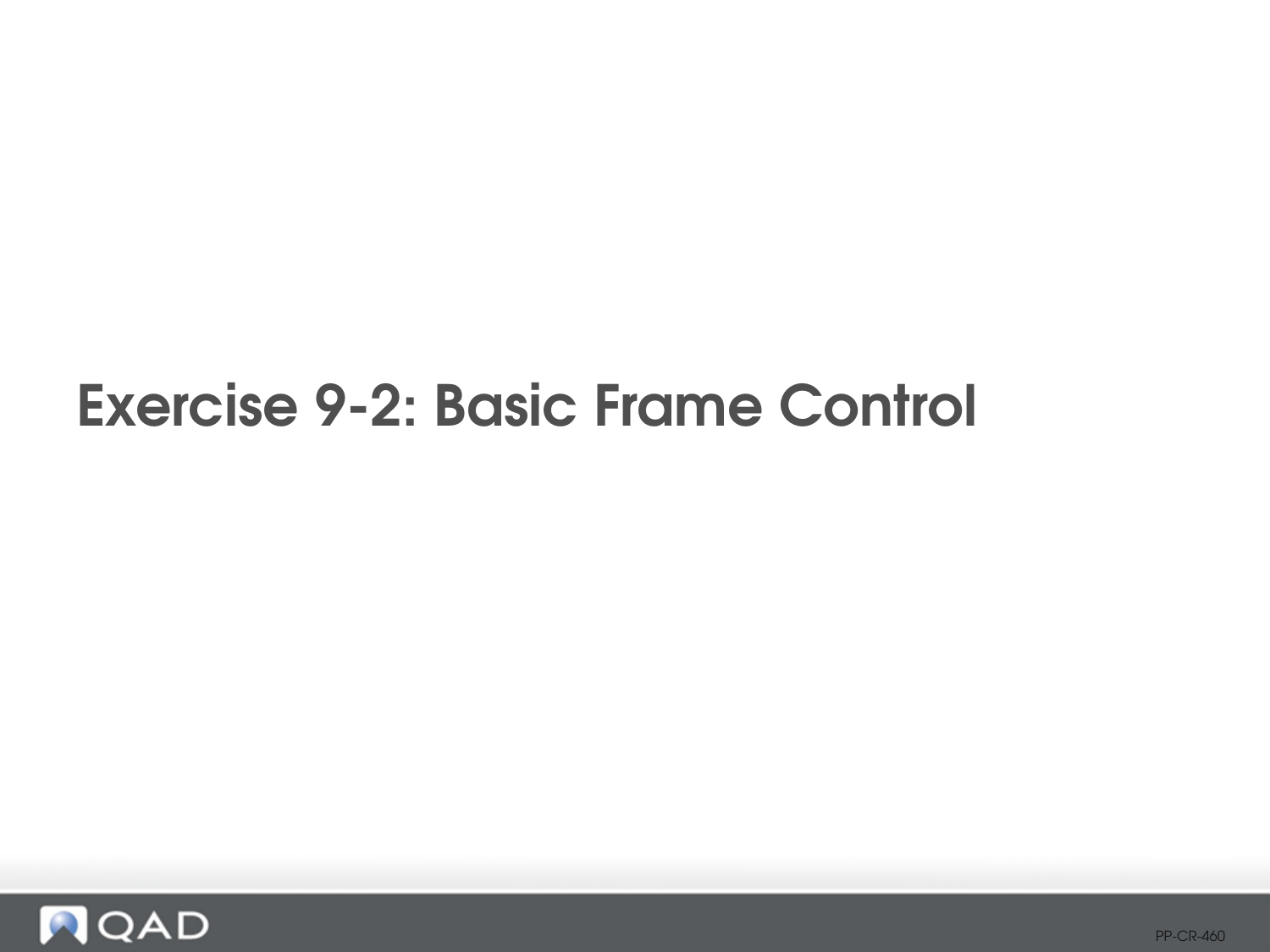

# Exercise 9-2: Basic Frame Control
PP-CR-460